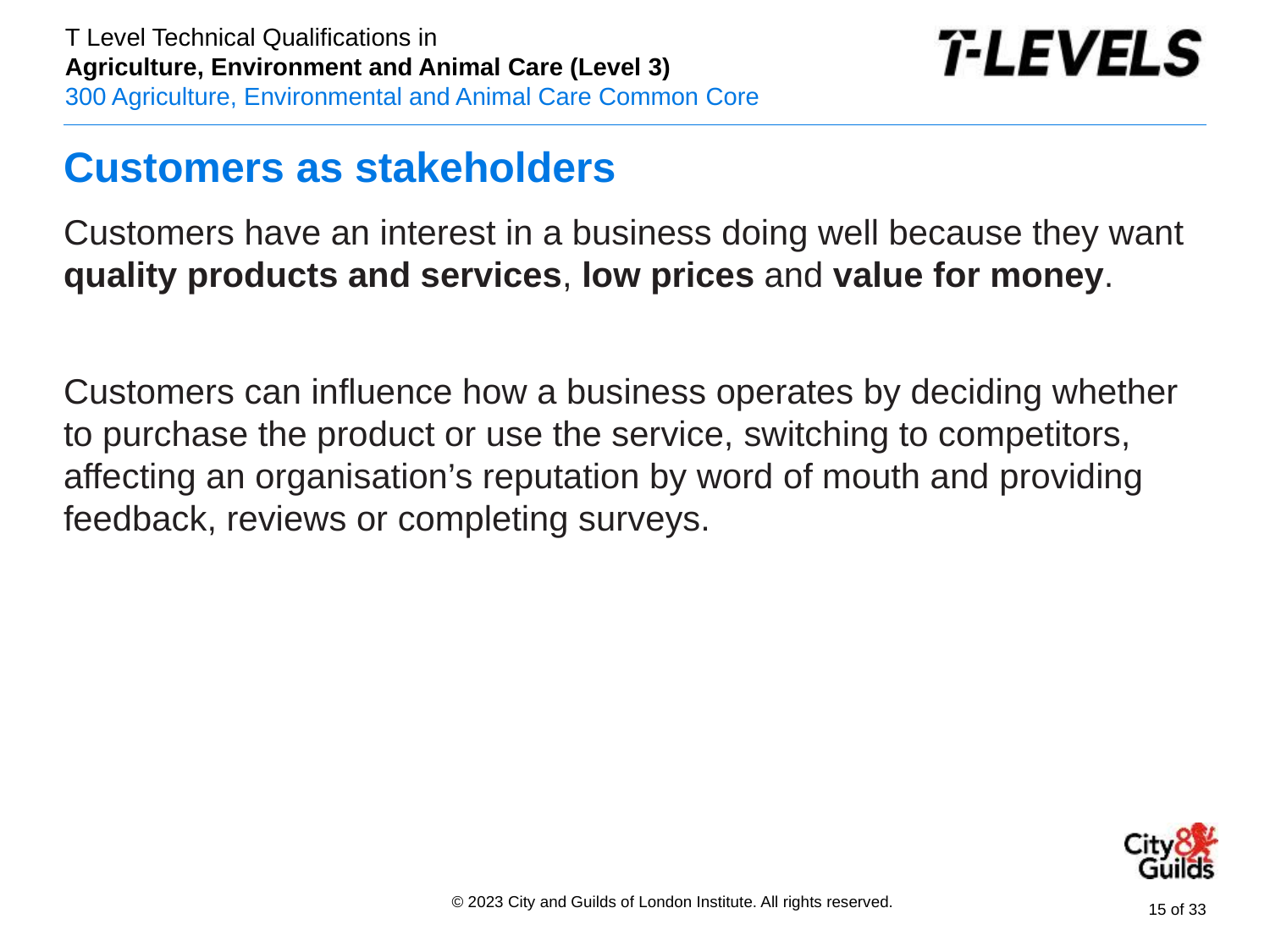

# Customers as stakeholders
Customers have an interest in a business doing well because they want quality products and services, low prices and value for money.

Customers can influence how a business operates by deciding whether to purchase the product or use the service, switching to competitors, affecting an organisation’s reputation by word of mouth and providing feedback, reviews or completing surveys.